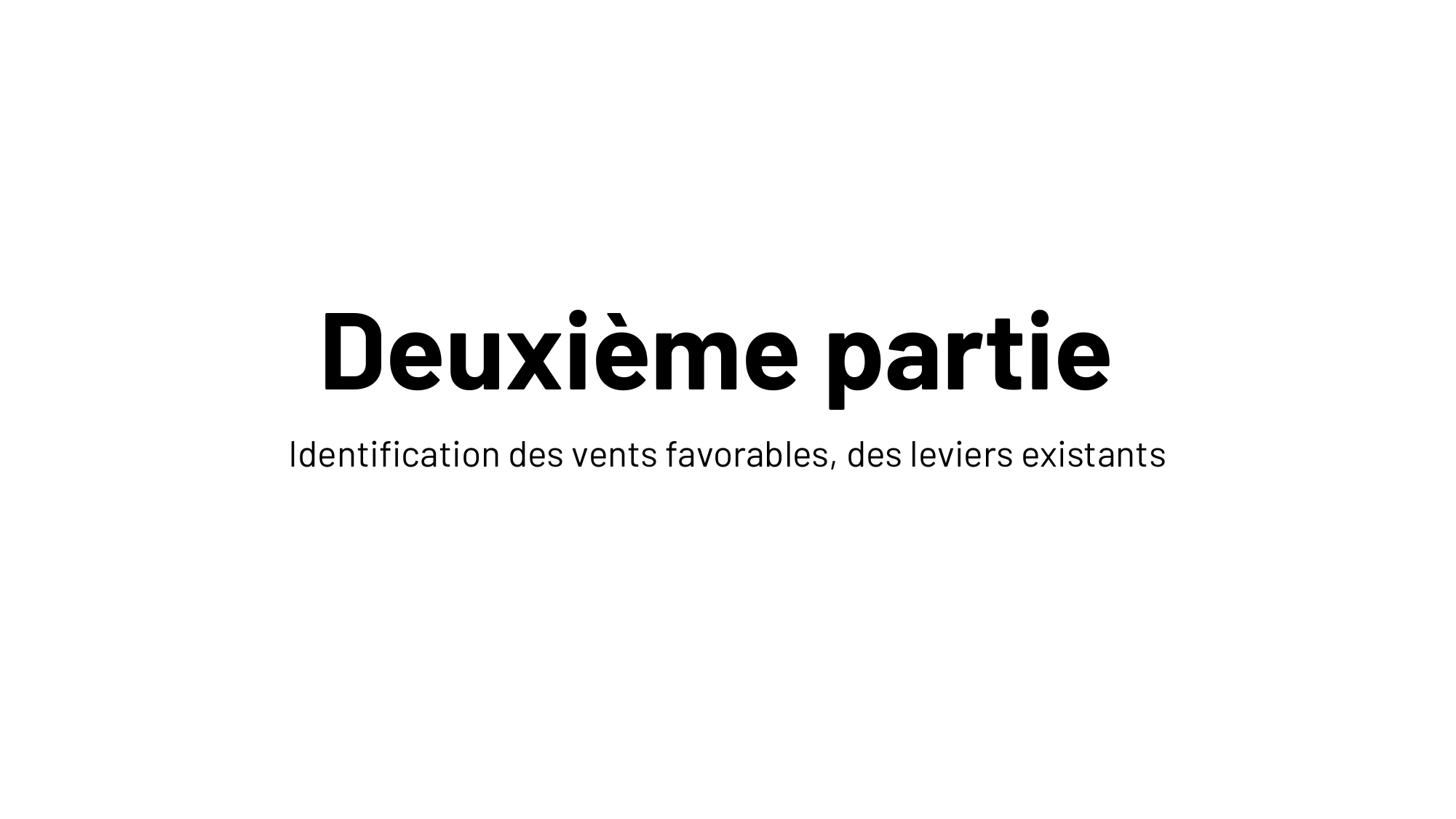

# Deuxième partie
Identification des vents favorables, des leviers existants